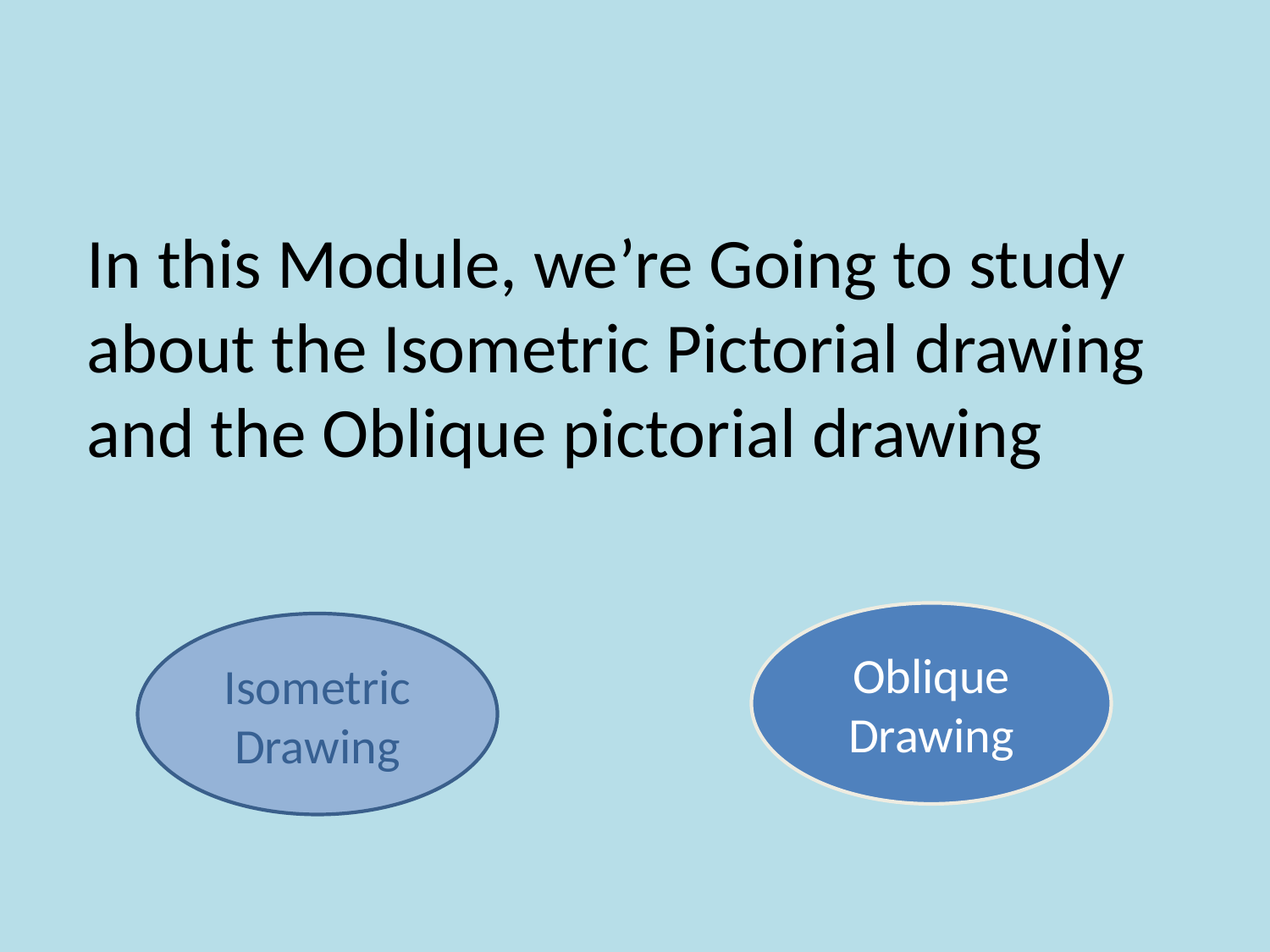

In this Module, we’re Going to study about the Isometric Pictorial drawing and the Oblique pictorial drawing
Oblique Drawing
Isometric Drawing